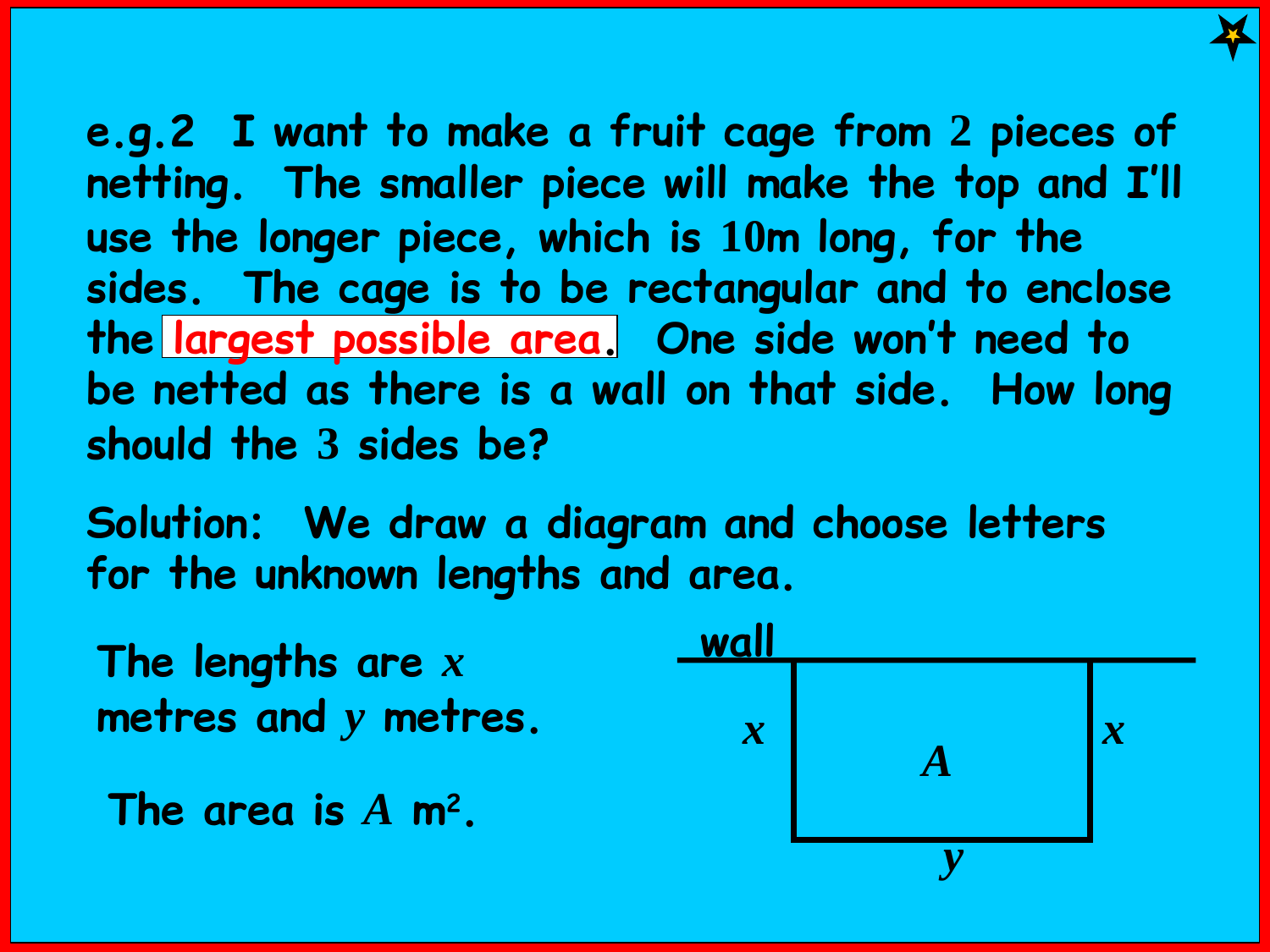

e.g.2  I want to make a fruit cage from 2 pieces of netting.  The smaller piece will make the top and I’ll use the longer piece, which is 10m long, for the sides.  The cage is to be rectangular and to enclose the largest possible area.  One side won’t need to be netted as there is a wall on that side.  How long should the 3 sides be?

Solution:  We draw a diagram and choose letters for the unknown lengths and area.
wall

The lengths are x metres and y metres.
x
x
A
The area is A m2.
y